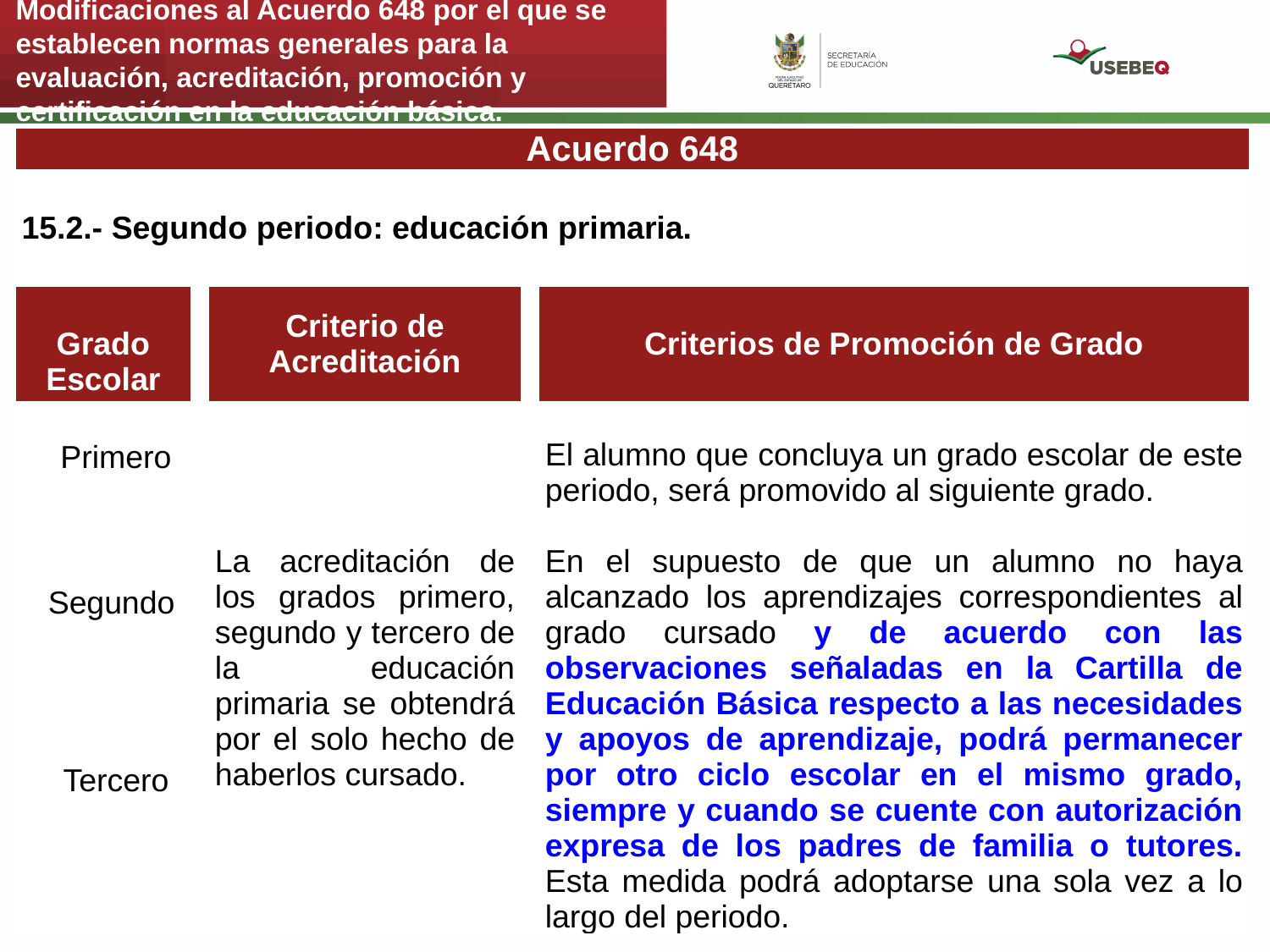

Modificaciones al Acuerdo 648 por el que se establecen normas generales para la evaluación, acreditación, promoción y certificación en la educación básica.
| Acuerdo 648 |  |  |  |  |
| --- | --- | --- | --- | --- |
| 15.2.- Segundo periodo: educación primaria. |  |  |  |  |
| Grado Escolar |  | Criterio de Acreditación |  | Criterios de Promoción de Grado |
| Primero |  | La acreditación de los grados primero, segundo y tercero de la educación primaria se obtendrá por el solo hecho de haberlos cursado. |  | El alumno que concluya un grado escolar de este periodo, será promovido al siguiente grado. En el supuesto de que un alumno no haya alcanzado los aprendizajes correspondientes al grado cursado y de acuerdo con las observaciones señaladas en la Cartilla de Educación Básica respecto a las necesidades y apoyos de aprendizaje, podrá permanecer por otro ciclo escolar en el mismo grado, siempre y cuando se cuente con autorización expresa de los padres de familia o tutores. Esta medida podrá adoptarse una sola vez a lo largo del periodo. |
| Segundo Tercero |  |  |  |  |
|  |  |  |  |  |